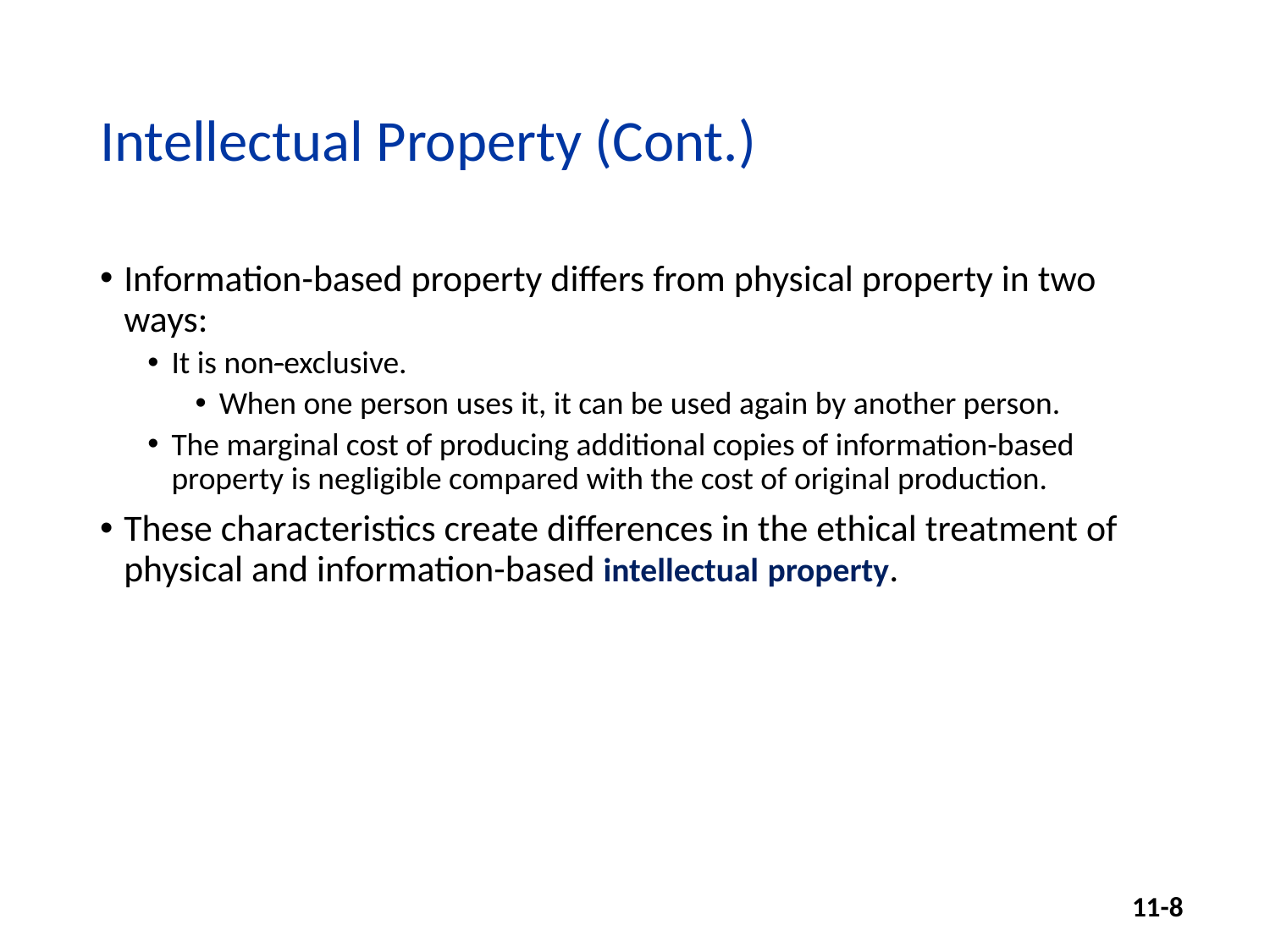

# Intellectual Property (Cont.)
Information-based property differs from physical property in two ways:
It is non-exclusive.
When one person uses it, it can be used again by another person.
The marginal cost of producing additional copies of information-based property is negligible compared with the cost of original production.
These characteristics create differences in the ethical treatment of physical and information-based intellectual property.